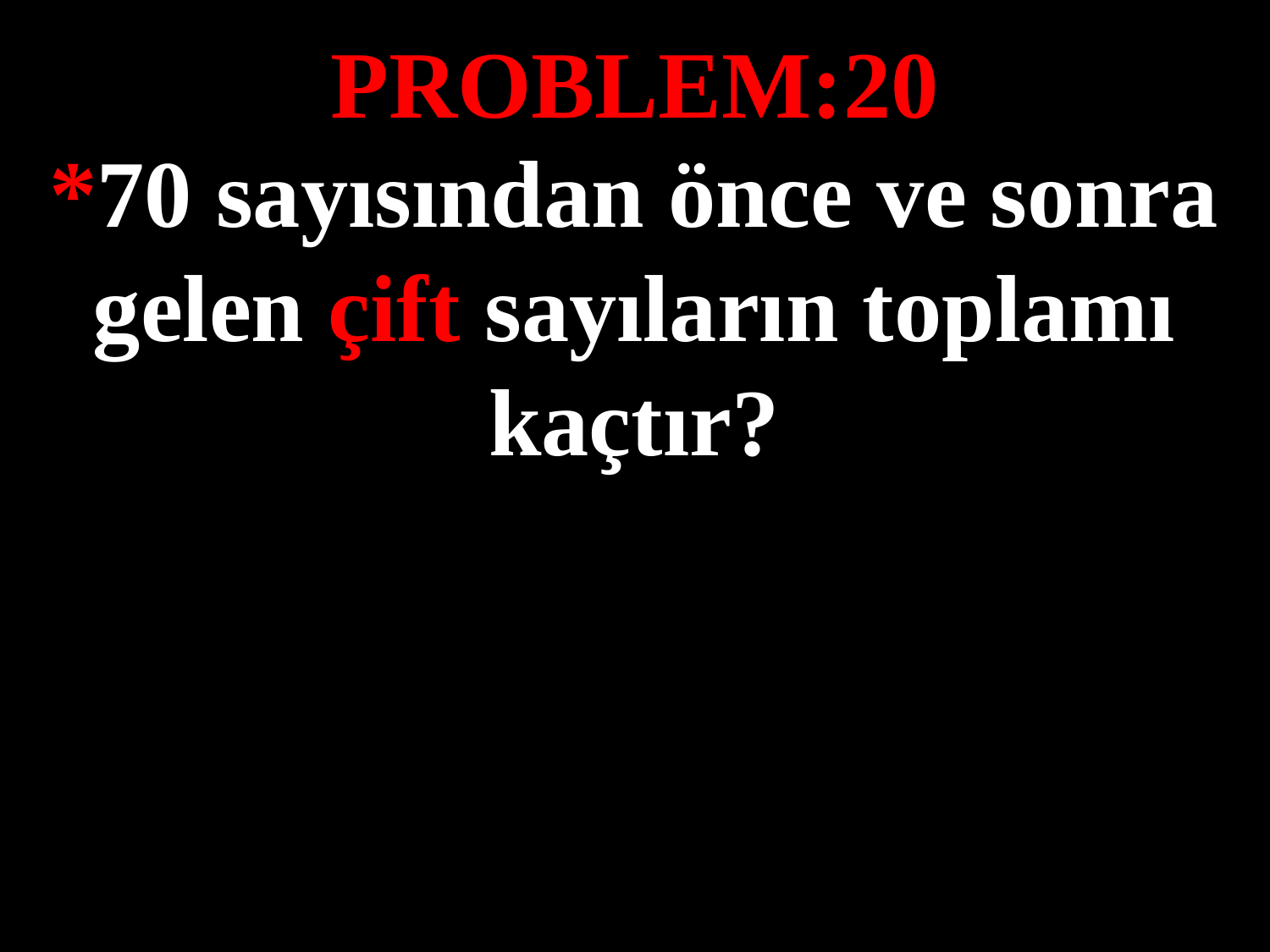

PROBLEM:20
*70 sayısından önce ve sonra gelen çift sayıların toplamı kaçtır?
#